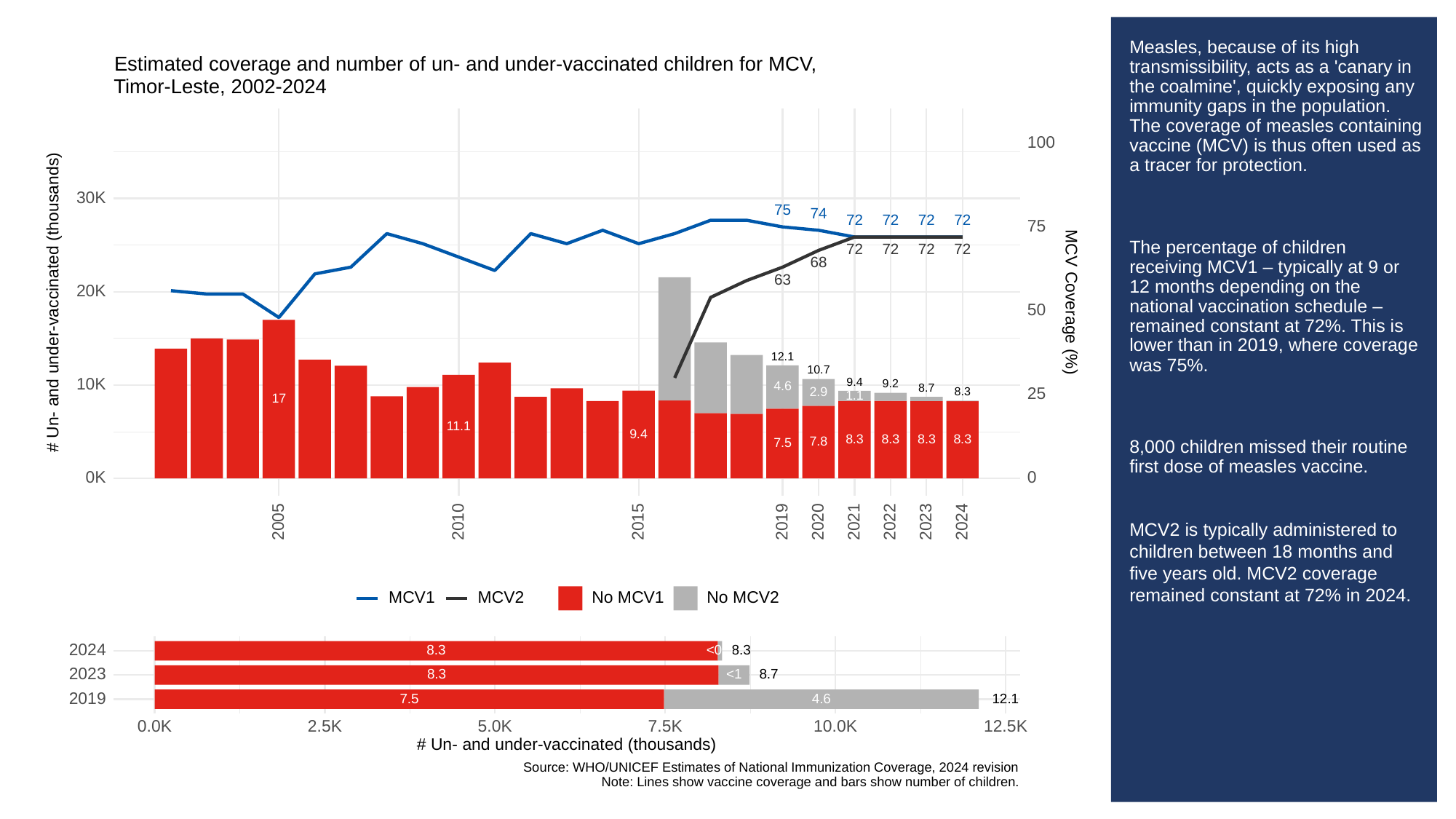

# Measles, because of its high transmissibility, acts as a 'canary in the coalmine', quickly exposing any immunity gaps in the population. The coverage of measles containing vaccine (MCV) is thus often used as a tracer for protection.

The percentage of children receiving MCV1 – typically at 9 or 12 months depending on the national vaccination schedule – remained constant at 72%. This is lower than in 2019, where coverage was 75%.

8,000 children missed their routine first dose of measles vaccine.

MCV2 is typically administered to children between 18 months and five years old. MCV2 coverage remained constant at 72% in 2024.

Estimated coverage and number of un- and under-vaccinated children for MCV,
Timor-Leste, 2002-2024

100

30K

75
74
72
72
72
72

75

72
72
72
72

68
63

20K

# Un- and under-vaccinated (thousands)
MCV Coverage (%)
50

12.1

10.7

9.4
10K

9.2
4.6
8.7

2.9
8.3

25

1.1

17

11.1
9.4

8.3
8.3
8.3
8.3
7.8
7.5
0K
0

2023
2005
2010
2015
2019
2020
2021
2022
2024

MCV1
MCV2
No MCV1
No MCV2

2024
8.3
8.3
<0.5

2023
8.3
8.7
<1

2019
4.6
7.5
12.1

0.0K
2.5K
5.0K
10.0K
12.5K
7.5K
# Un- and under-vaccinated (thousands)
Source: WHO/UNICEF Estimates of National Immunization Coverage, 2024 revision
Note: Lines show vaccine coverage and bars show number of children.